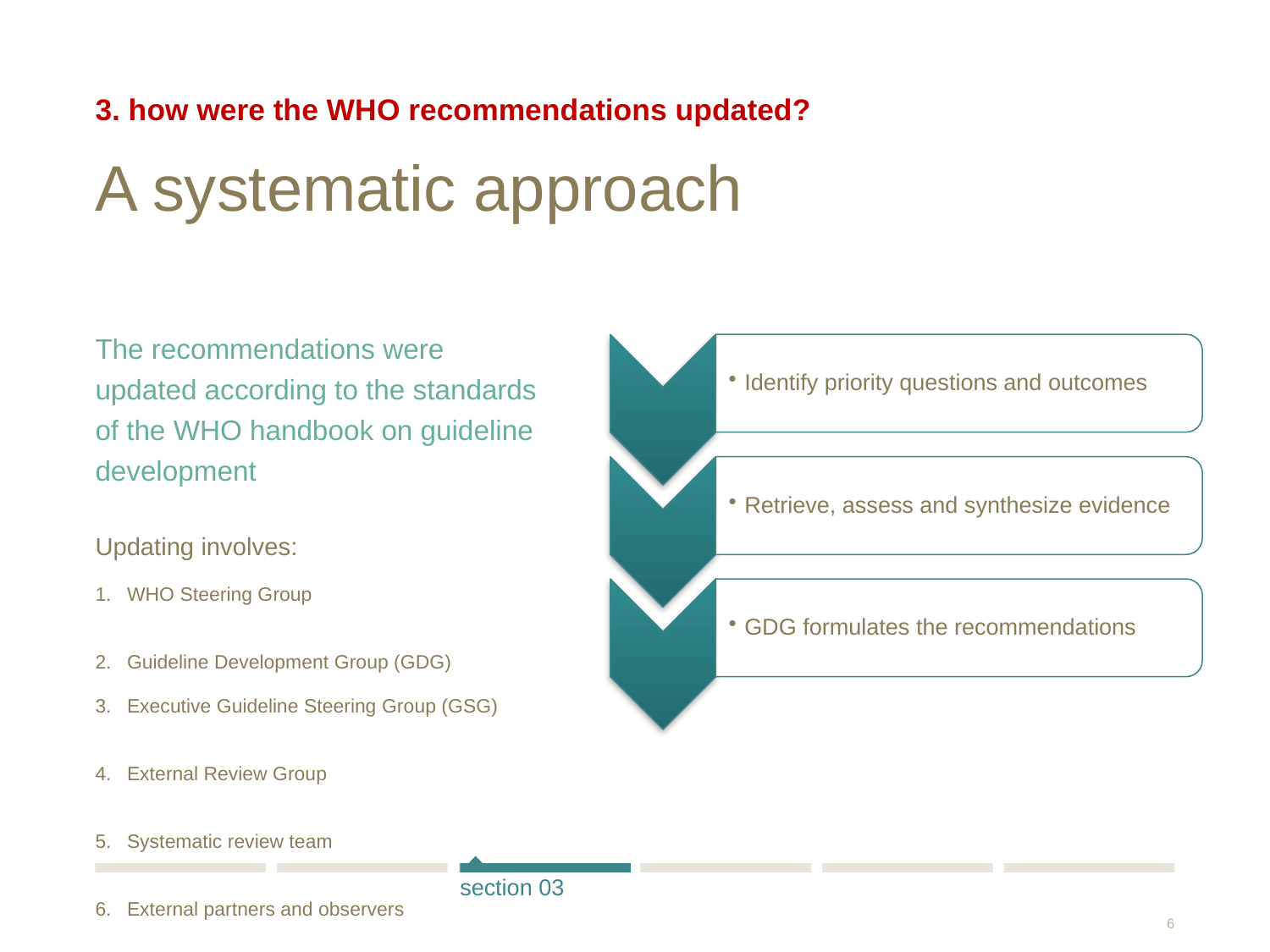

3. how were the WHO recommendations updated?
# A systematic approach
The recommendations were updated according to the standards of the WHO handbook on guideline development

Identify priority questions and outcomes

Retrieve, assess and synthesize evidence

GDG formulates the recommendations
Updating involves:
WHO Steering Group
Guideline Development Group (GDG)
Executive Guideline Steering Group (GSG)
External Review Group
Systematic review team
External partners and observers

section 03